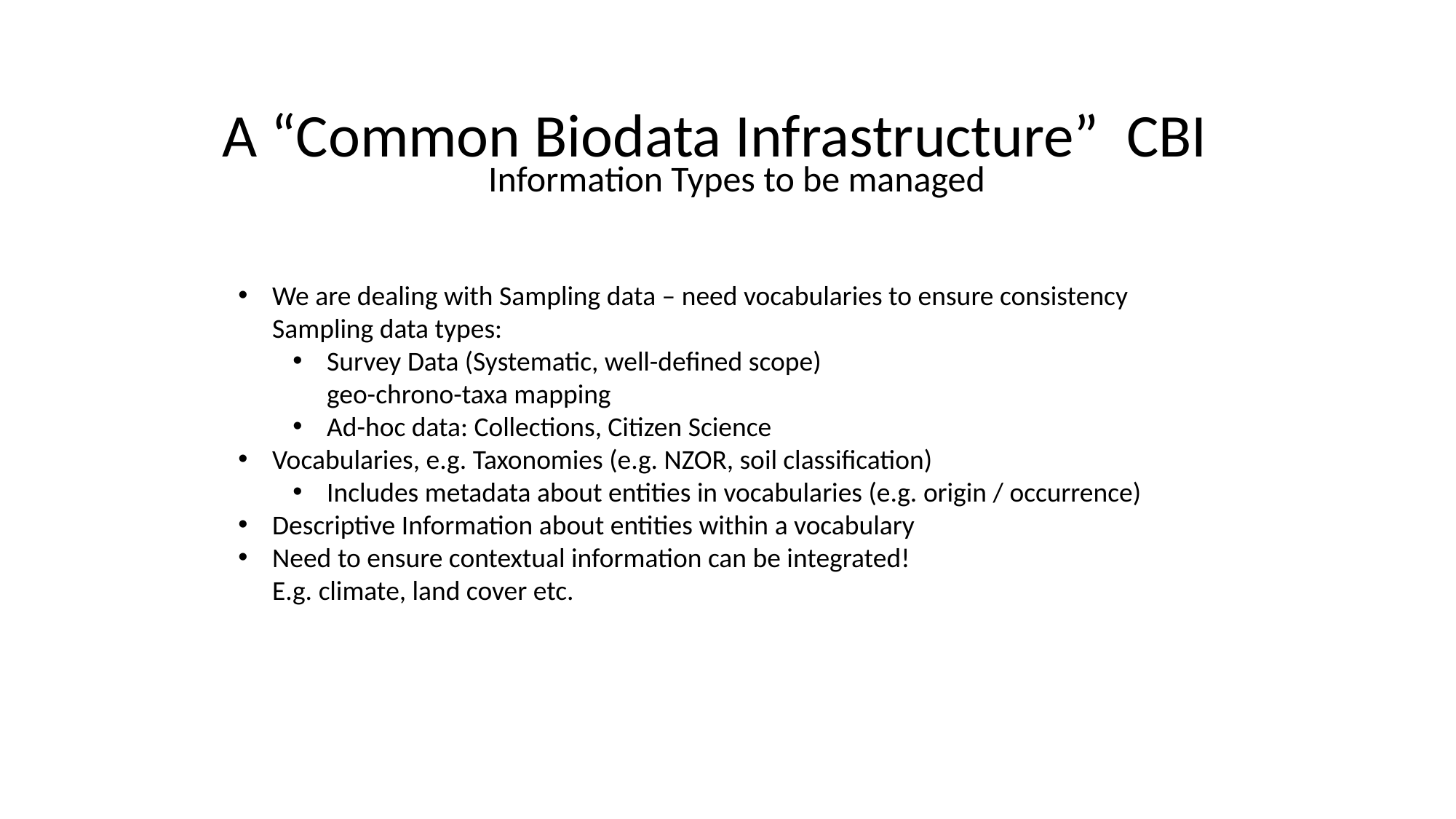

# A “Common Biodata Infrastructure”  CBI
Information Types to be managed
We are dealing with Sampling data – need vocabularies to ensure consistency
Sampling data types:
Survey Data (Systematic, well-defined scope)
geo-chrono-taxa mapping
Ad-hoc data: Collections, Citizen Science
Vocabularies, e.g. Taxonomies (e.g. NZOR, soil classification)
Includes metadata about entities in vocabularies (e.g. origin / occurrence)
Descriptive Information about entities within a vocabulary
Need to ensure contextual information can be integrated!
E.g. climate, land cover etc.